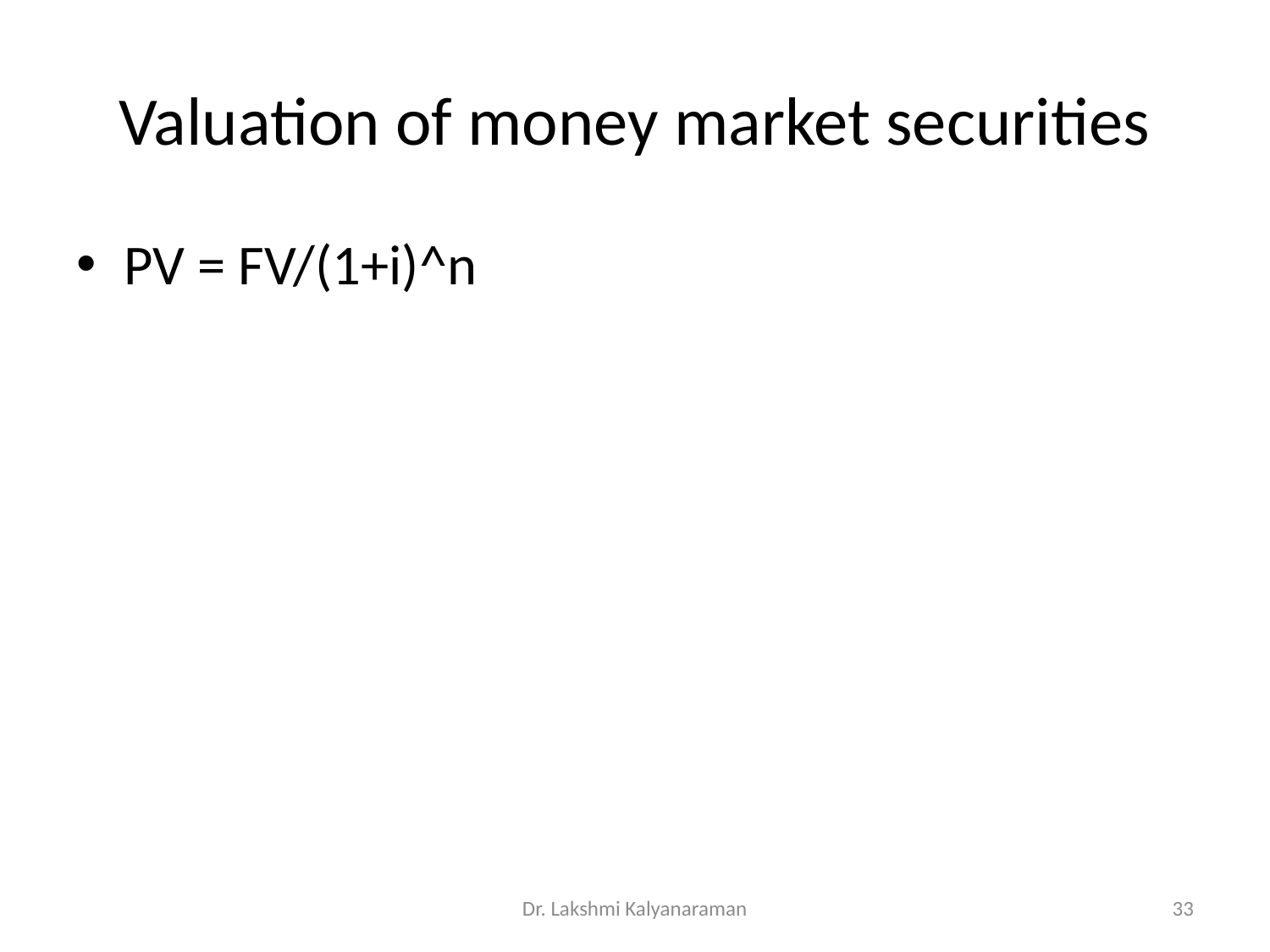

# Valuation of money market securities
PV = FV/(1+i)^n
Dr. Lakshmi Kalyanaraman
33